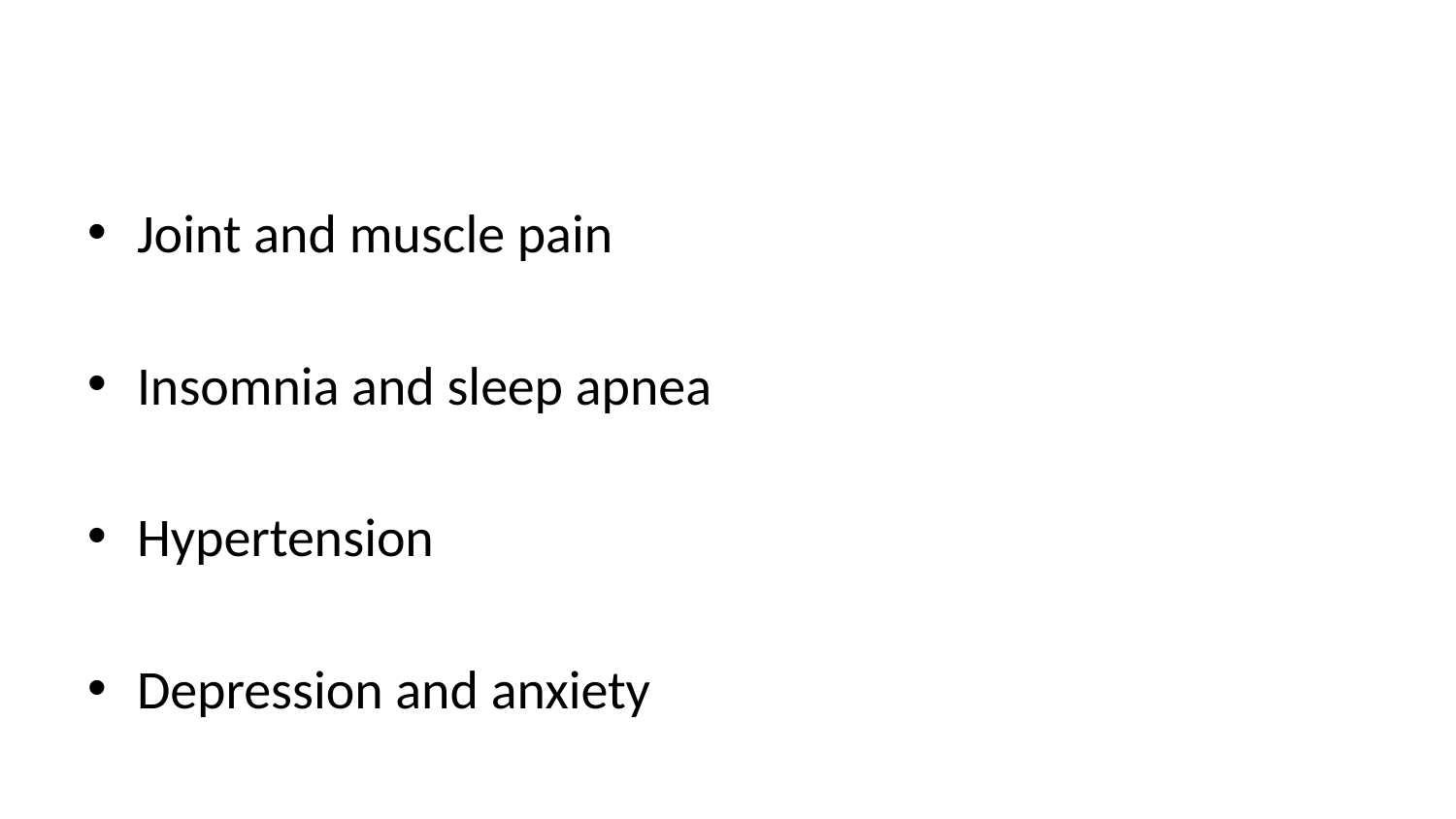

Joint and muscle pain

Insomnia and sleep apnea

Hypertension

Depression and anxiety